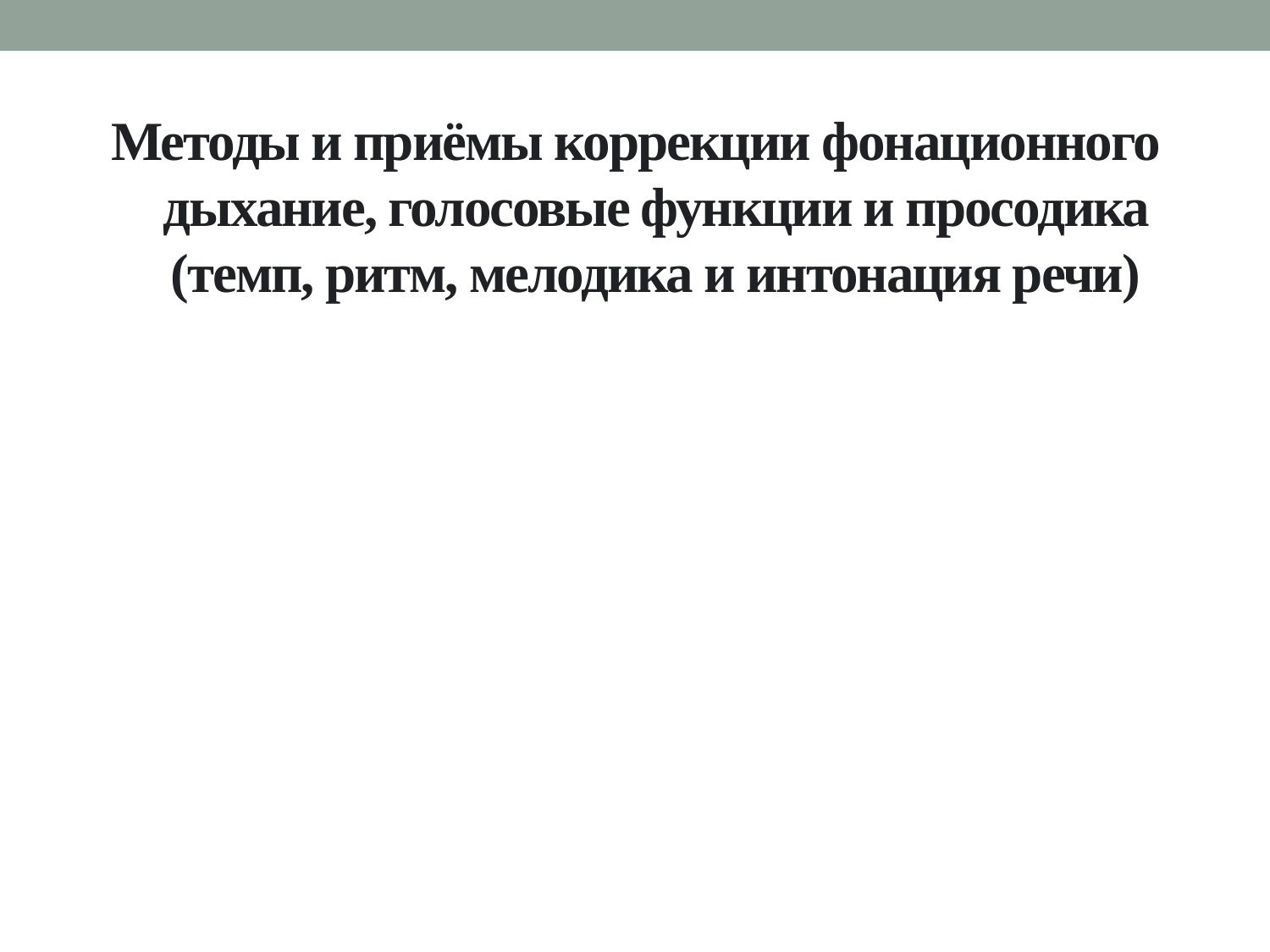

# Методы и приёмы коррекции фонационного дыхание, голосовые функции и просодика (темп, ритм, мелодика и интонация речи)